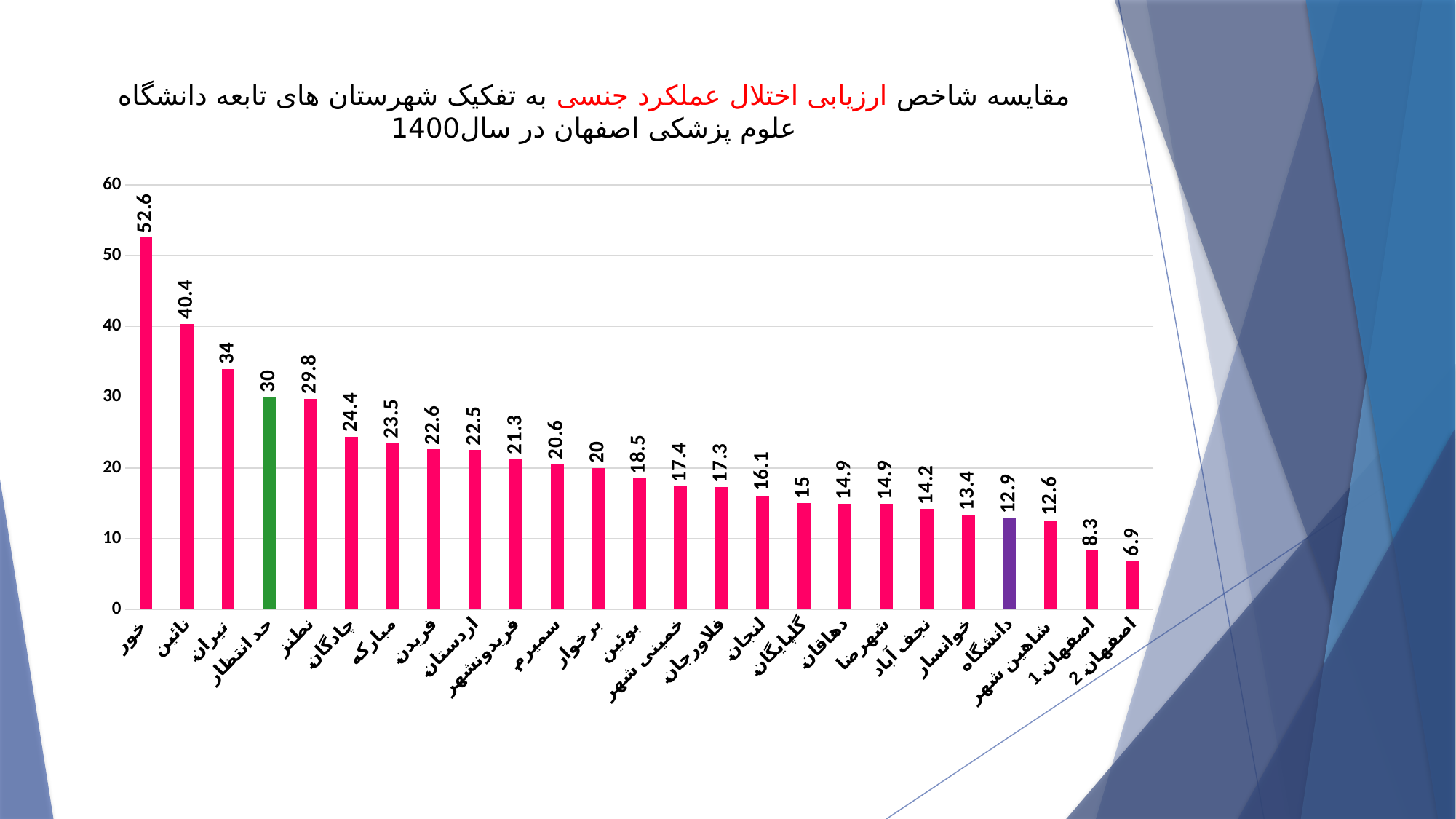

# مقایسه شاخص ارزیابی اختلال عملکرد جنسی به تفکیک شهرستان های تابعه دانشگاه علوم پزشکی اصفهان در سال1400

### Chart

| Category | Column1 |
|---|---|
| خور  | 52.6 |
| نائین | 40.4 |
|  تیران  | 34.0 |
| حد انتظار | 30.0 |
| نطنز | 29.8 |
| چادگان | 24.4 |
|  مبارکه | 23.5 |
| فریدن | 22.6 |
|  اردستان | 22.5 |
|  فریدونشهر | 21.3 |
| سمیرم | 20.6 |
|  برخوار | 20.0 |
|  بوئین  | 18.5 |
| خمینی شهر | 17.4 |
|  فلاورجان | 17.3 |
|  لنجان | 16.1 |
| گلپایگان | 15.0 |
|  دهاقان | 14.9 |
|  شهرضا | 14.9 |
|  نجف آباد | 14.2 |
| خوانسار | 13.4 |
| دانشگاه | 12.9 |
|  شاهین شهر  | 12.6 |
| اصفهان 1 | 8.3 |
| اصفهان 2 | 6.9 |